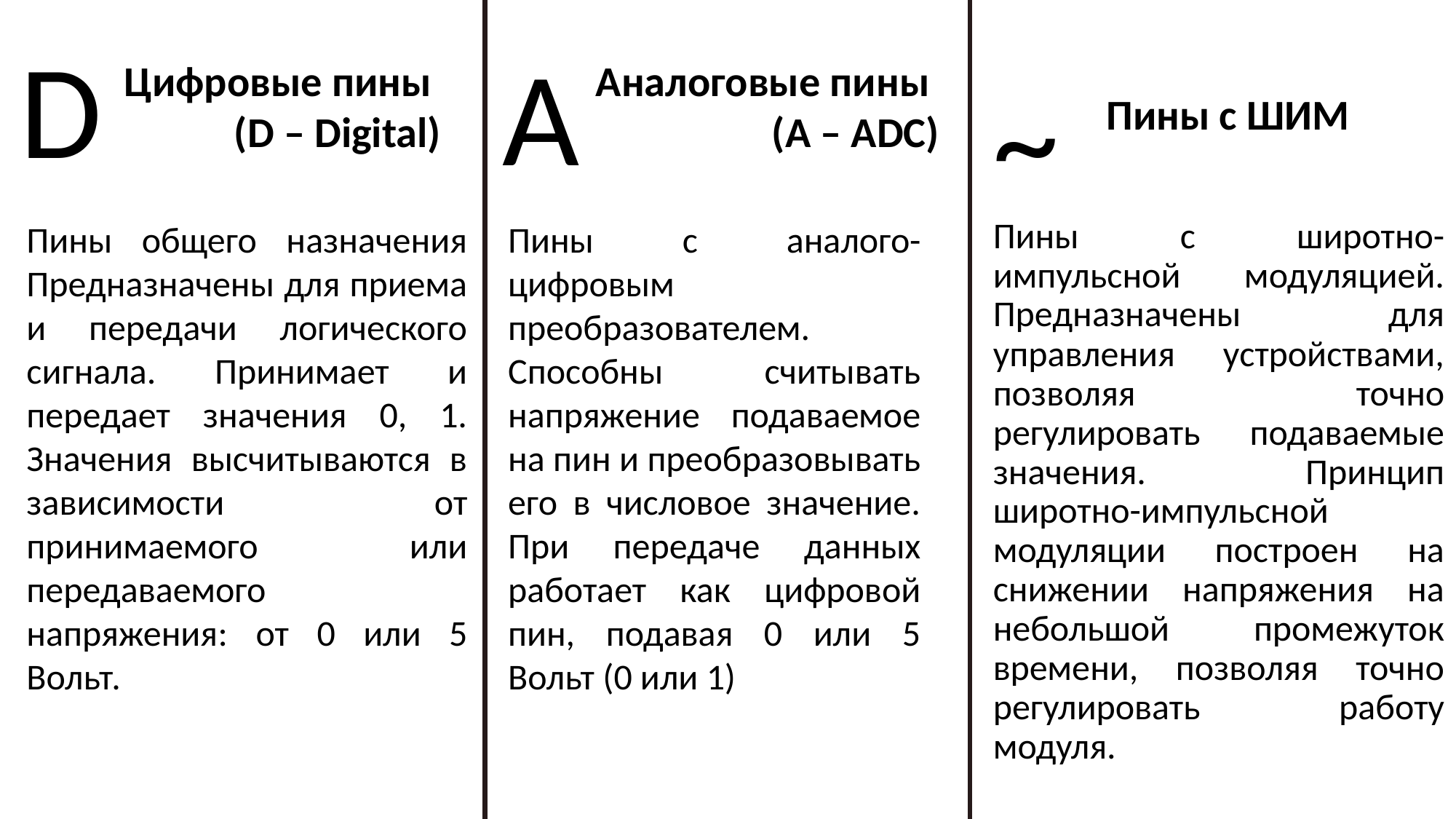

D
A
Аналоговые пины
(A – ADC)
~
Цифровые пины
(D – Digital)
Пины с ШИМ
Пины общего назначения Предназначены для приема и передачи логического сигнала. Принимает и передает значения 0, 1. Значения высчитываются в зависимости от принимаемого или передаваемого напряжения: от 0 или 5 Вольт.
Пины c аналого-цифровым преобразователем. Способны считывать напряжение подаваемое на пин и преобразовывать его в числовое значение. При передаче данных работает как цифровой пин, подавая 0 или 5 Вольт (0 или 1)
Пины c широтно-импульсной модуляцией. Предназначены для управления устройствами, позволяя точно регулировать подаваемые значения. Принцип широтно-импульсной модуляции построен на снижении напряжения на небольшой промежуток времени, позволяя точно регулировать работу модуля.